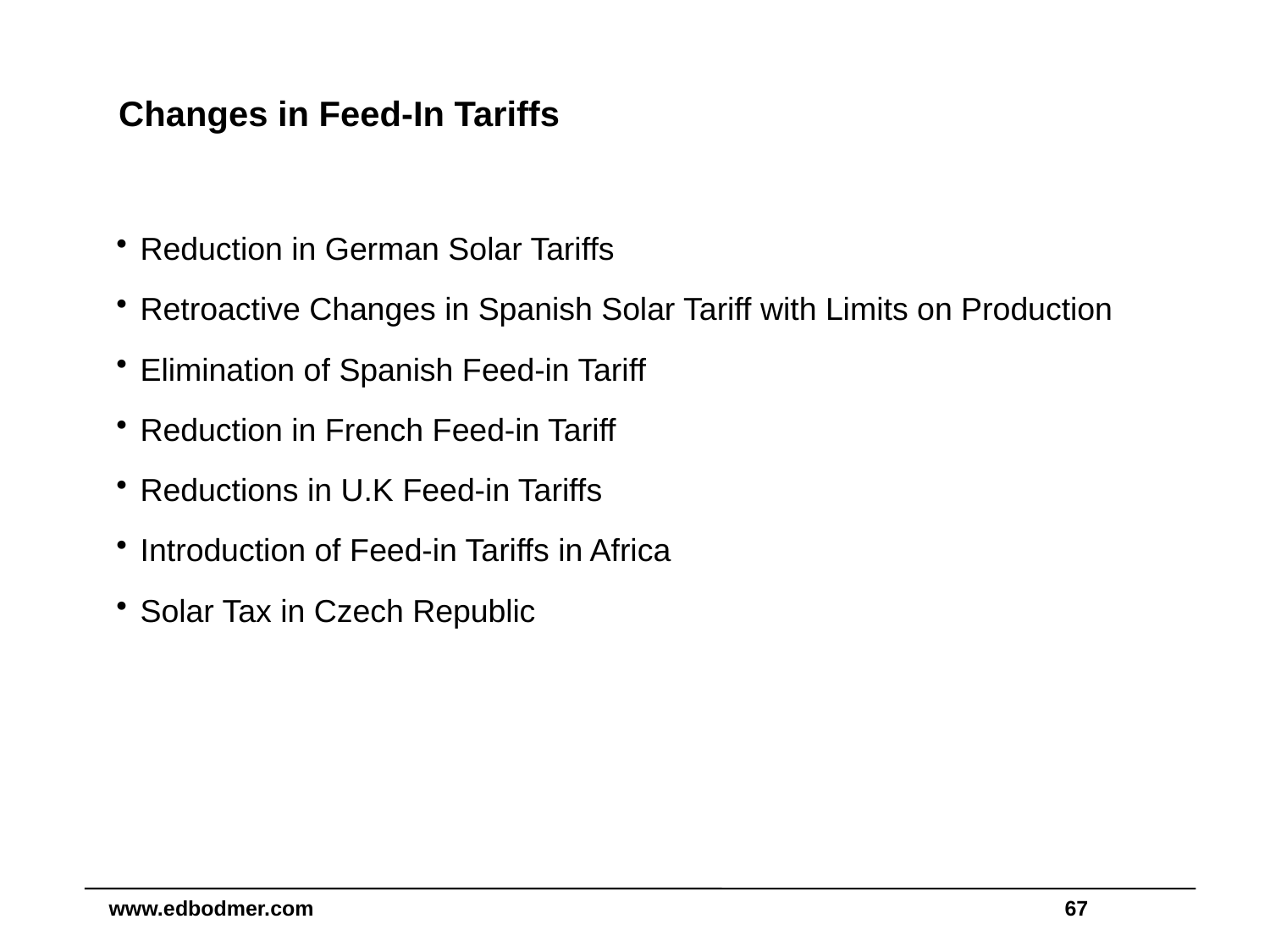

# Changes in Feed-In Tariffs
Reduction in German Solar Tariffs
Retroactive Changes in Spanish Solar Tariff with Limits on Production
Elimination of Spanish Feed-in Tariff
Reduction in French Feed-in Tariff
Reductions in U.K Feed-in Tariffs
Introduction of Feed-in Tariffs in Africa
Solar Tax in Czech Republic